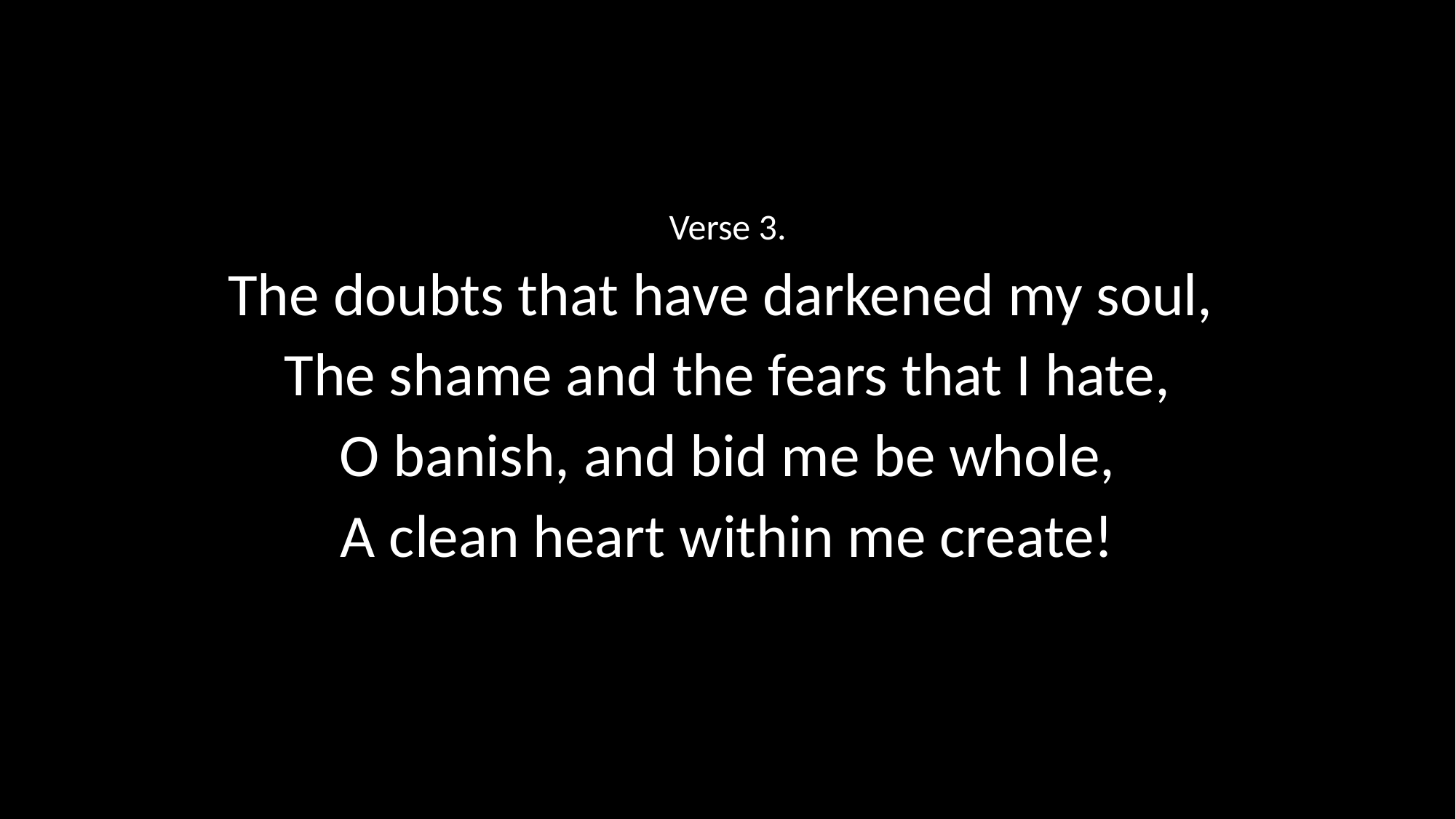

Verse 3.
The doubts that have darkened my soul,
The shame and the fears that I hate,
O banish, and bid me be whole,
A clean heart within me create!